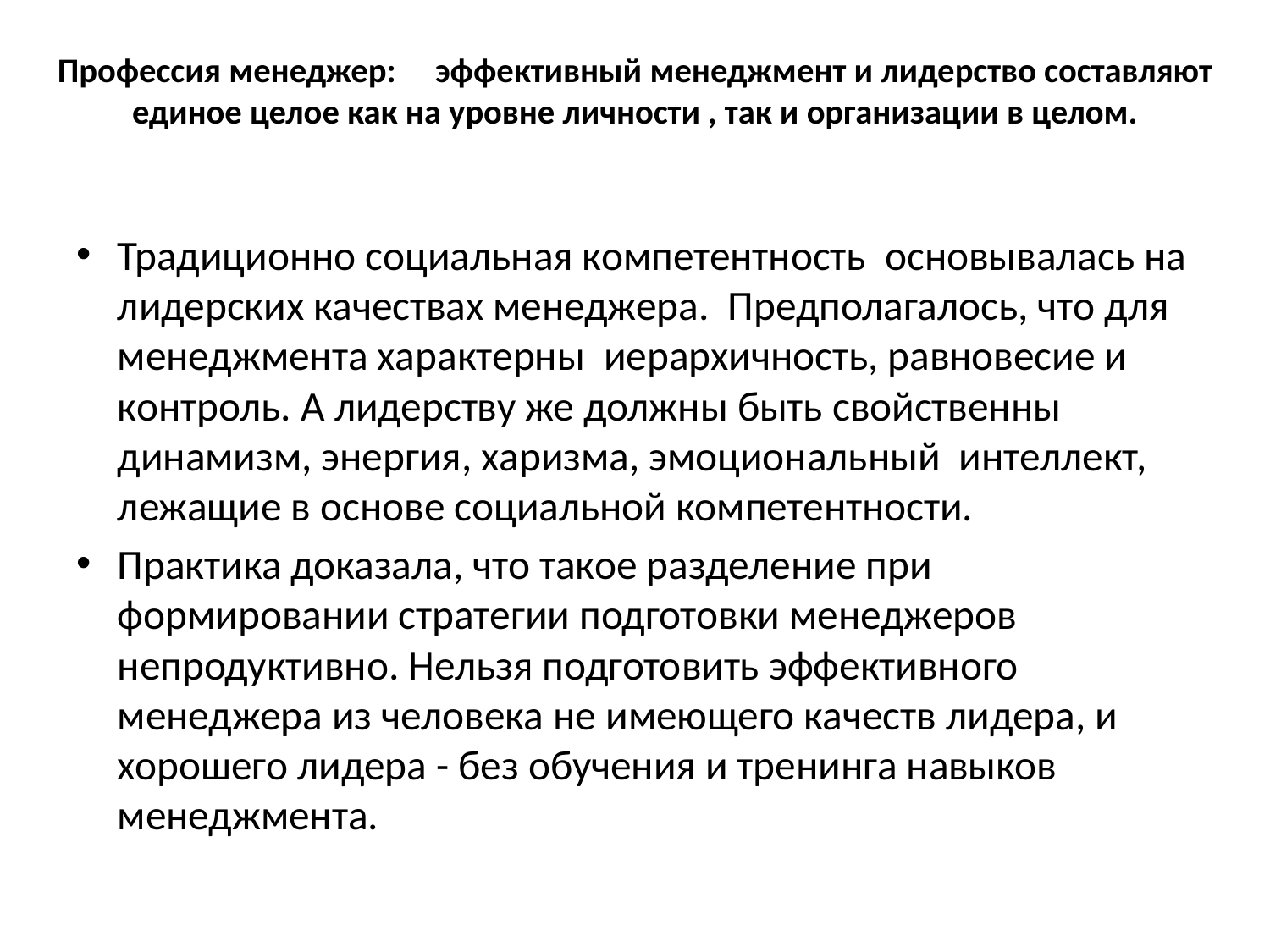

# Профессия менеджер:     эффективный менеджмент и лидерство составляют единое целое как на уровне личности , так и организации в целом.
Традиционно социальная компетентность  основывалась на лидерских качествах менеджера.  Предполагалось, что для  менеджмента характерны  иерархичность, равновесие и контроль. А лидерству же должны быть свойственны динамизм, энергия, харизма, эмоциональный  интеллект, лежащие в основе социальной компетентности.
Практика доказала, что такое разделение при формировании стратегии подготовки менеджеров непродуктивно. Нельзя подготовить эффективного менеджера из человека не имеющего качеств лидера, и хорошего лидера - без обучения и тренинга навыков менеджмента.